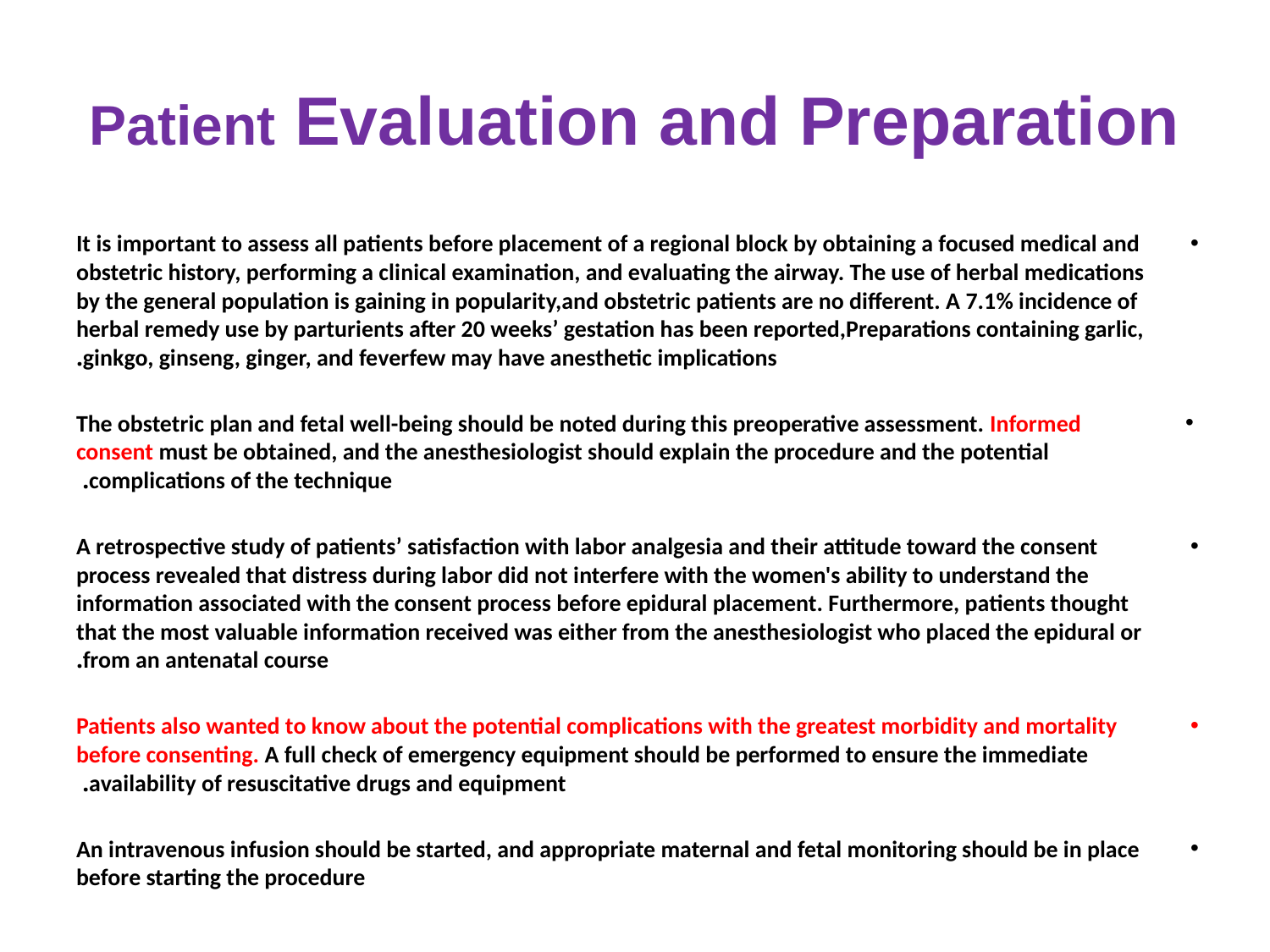

# Patient Evaluation and Preparation
It is important to assess all patients before placement of a regional block by obtaining a focused medical and obstetric history, performing a clinical examination, and evaluating the airway. The use of herbal medications by the general population is gaining in popularity,and obstetric patients are no different. A 7.1% incidence of herbal remedy use by parturients after 20 weeks’ gestation has been reported,Preparations containing garlic, ginkgo, ginseng, ginger, and feverfew may have anesthetic implications.

The obstetric plan and fetal well-being should be noted during this preoperative assessment. Informed consent must be obtained, and the anesthesiologist should explain the procedure and the potential complications of the technique.

A retrospective study of patients’ satisfaction with labor analgesia and their attitude toward the consent process revealed that distress during labor did not interfere with the women's ability to understand the information associated with the consent process before epidural placement. Furthermore, patients thought that the most valuable information received was either from the anesthesiologist who placed the epidural or from an antenatal course.

Patients also wanted to know about the potential complications with the greatest morbidity and mortality before consenting. A full check of emergency equipment should be performed to ensure the immediate availability of resuscitative drugs and equipment.

An intravenous infusion should be started, and appropriate maternal and fetal monitoring should be in place before starting the procedure